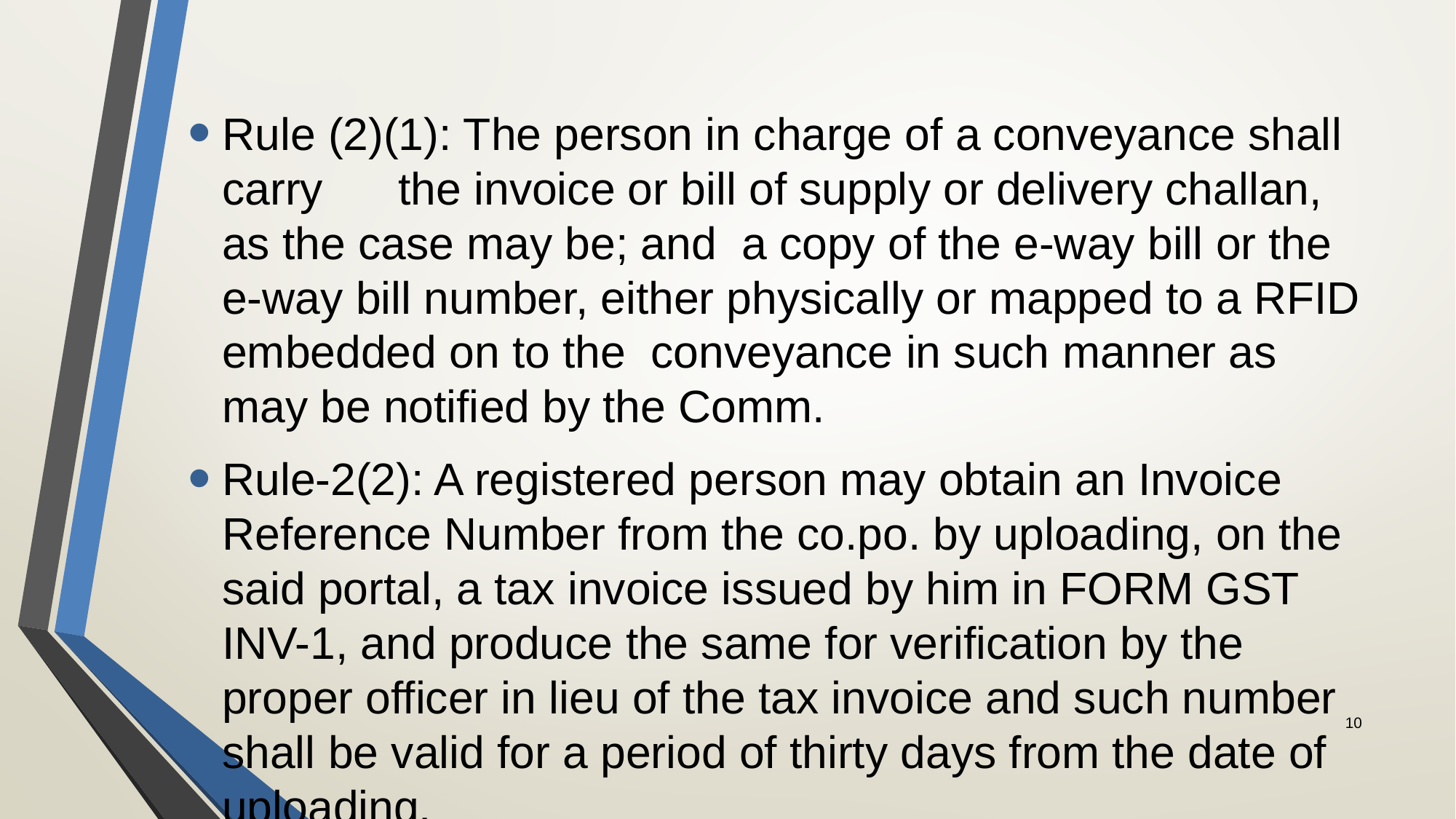

#
Rule (2)(1): The person in charge of a conveyance shall carry      the invoice or bill of supply or delivery challan, as the case may be; and  a copy of the e-way bill or the e-way bill number, either physically or mapped to a RFID embedded on to the  conveyance in such manner as may be notified by the Comm.
Rule-2(2): A registered person may obtain an Invoice Reference Number from the co.po. by uploading, on the said portal, a tax invoice issued by him in FORM GST INV-1, and produce the same for verification by the proper officer in lieu of the tax invoice and such number shall be valid for a period of thirty days from the date of uploading.
10